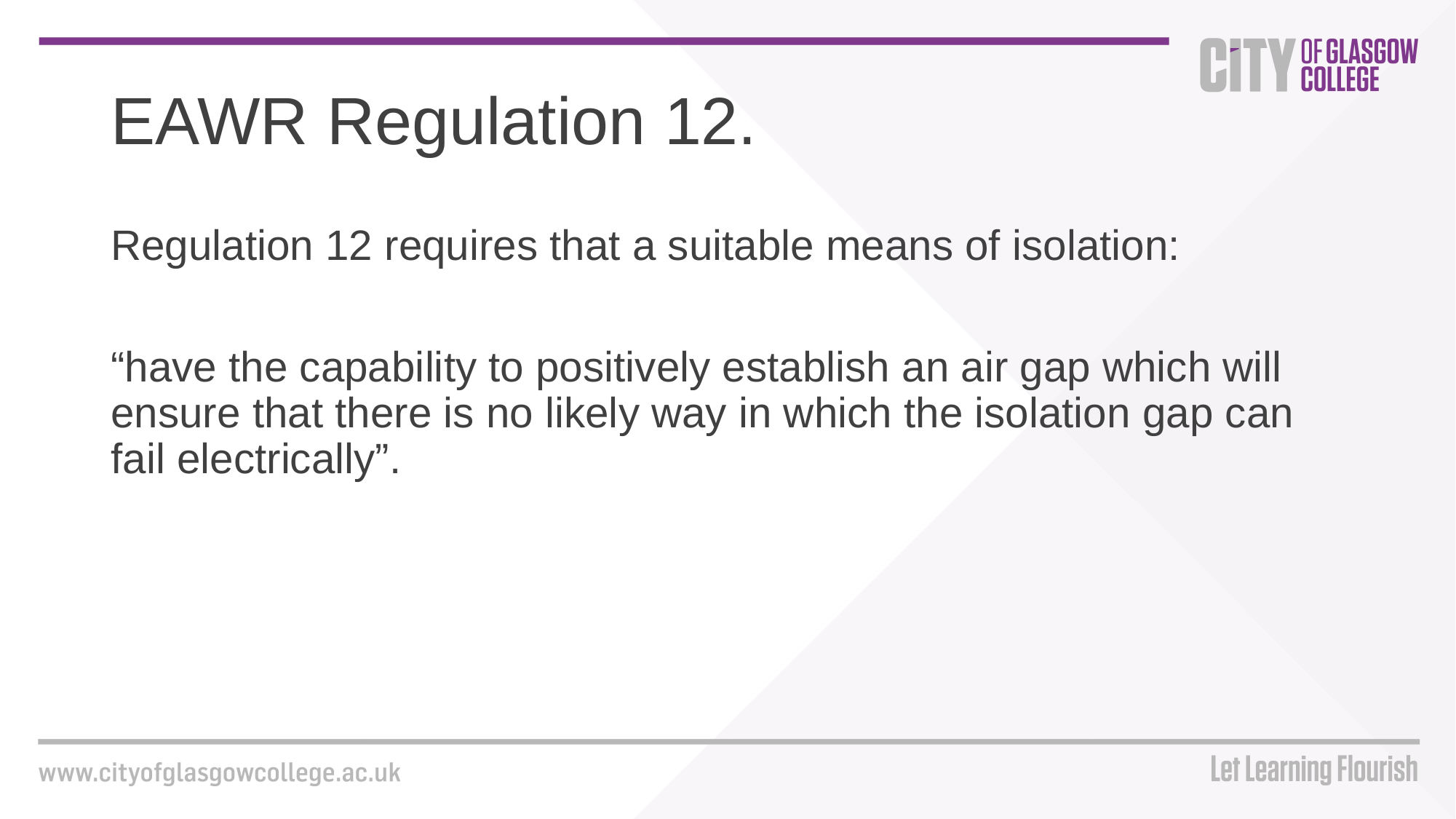

# EAWR Regulation 12.
Regulation 12 requires that a suitable means of isolation:

“have the capability to positively establish an air gap which will ensure that there is no likely way in which the isolation gap can fail electrically”.